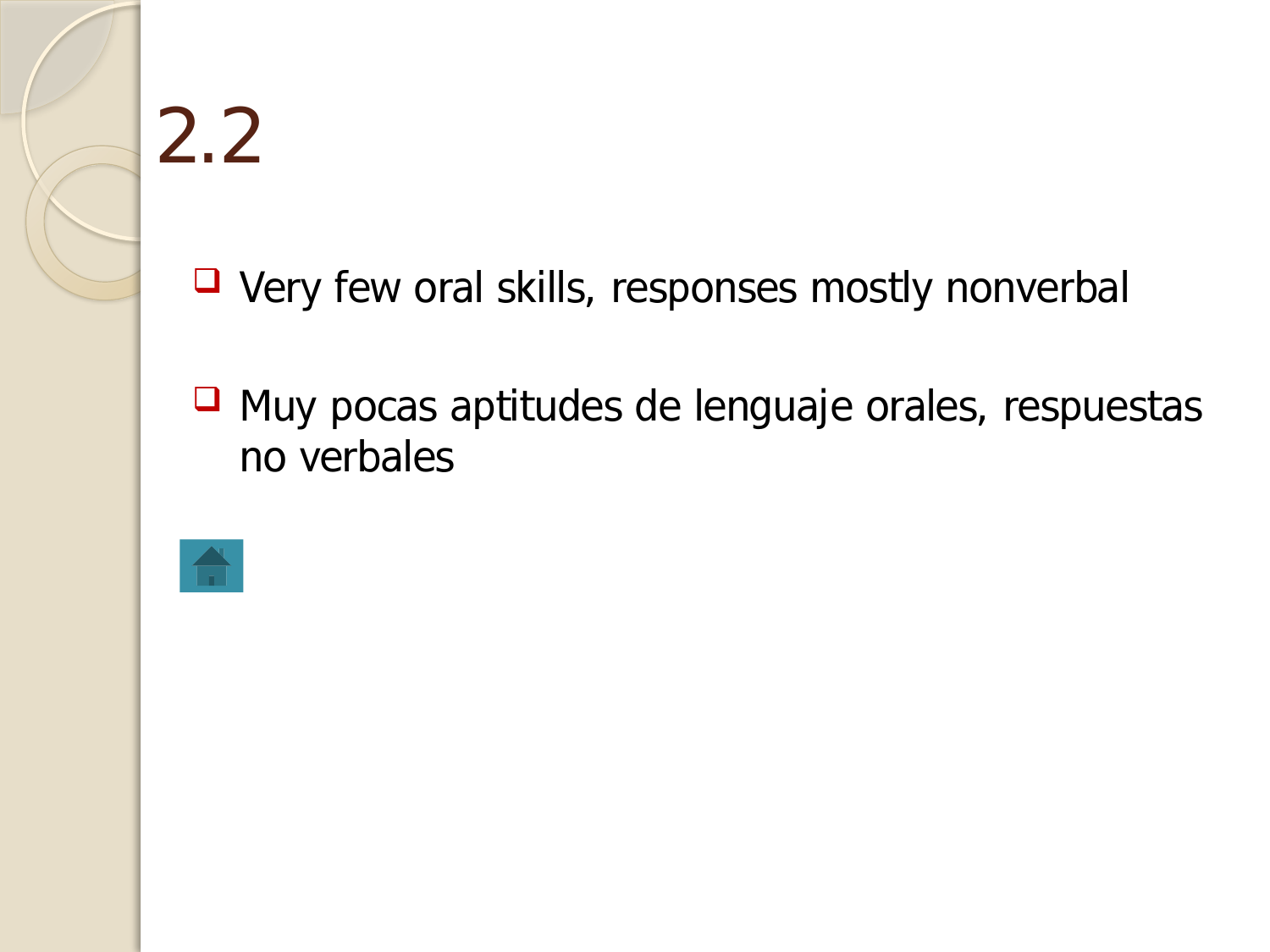

# 2.2
Very few oral skills, responses mostly nonverbal

Muy pocas aptitudes de lenguaje orales, respuestas
no verbales